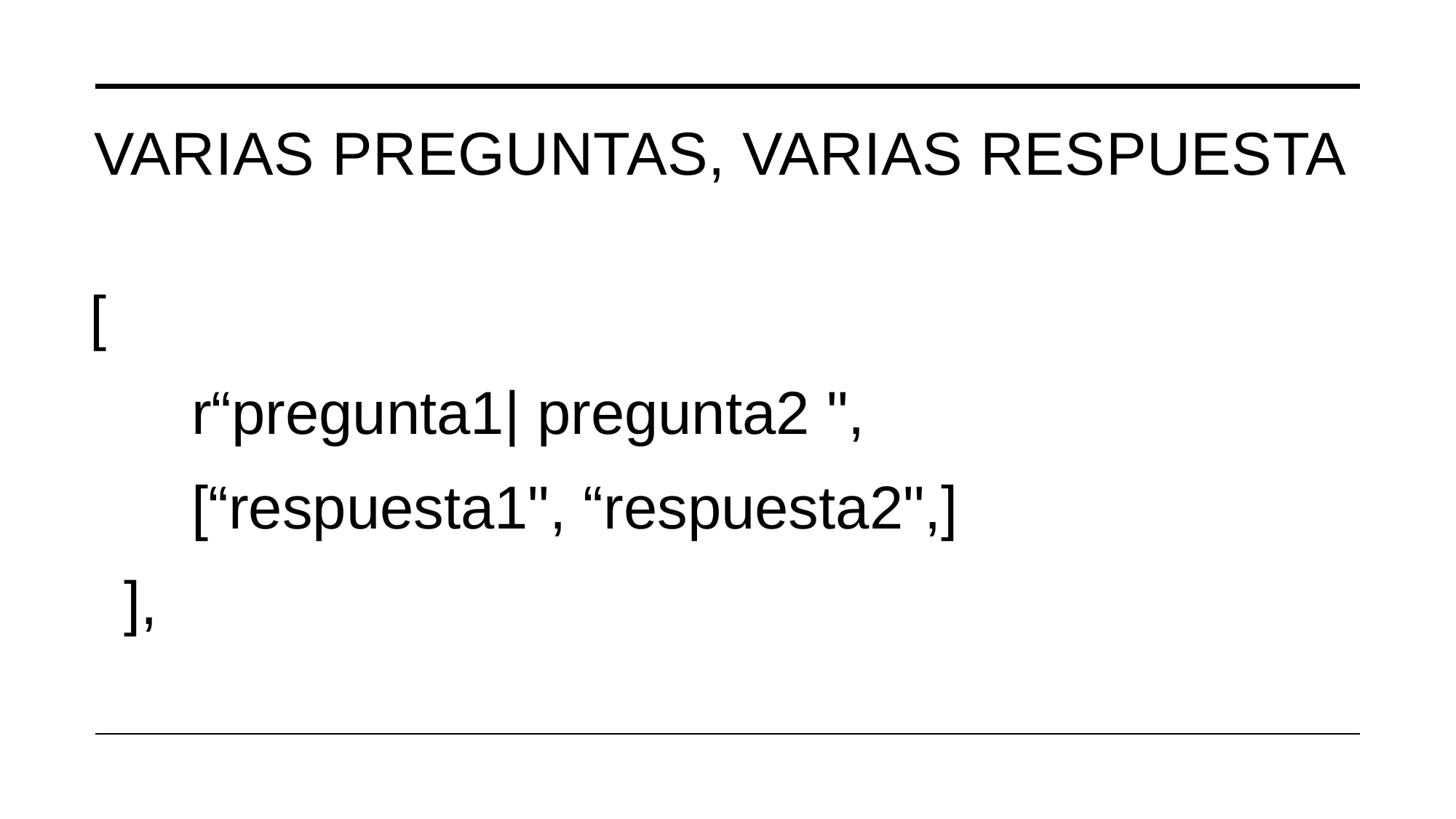

# Varias preguntas, varias respuesta
    [
        r“pregunta1| pregunta2 ",
        [“respuesta1", “respuesta2",]
    ],